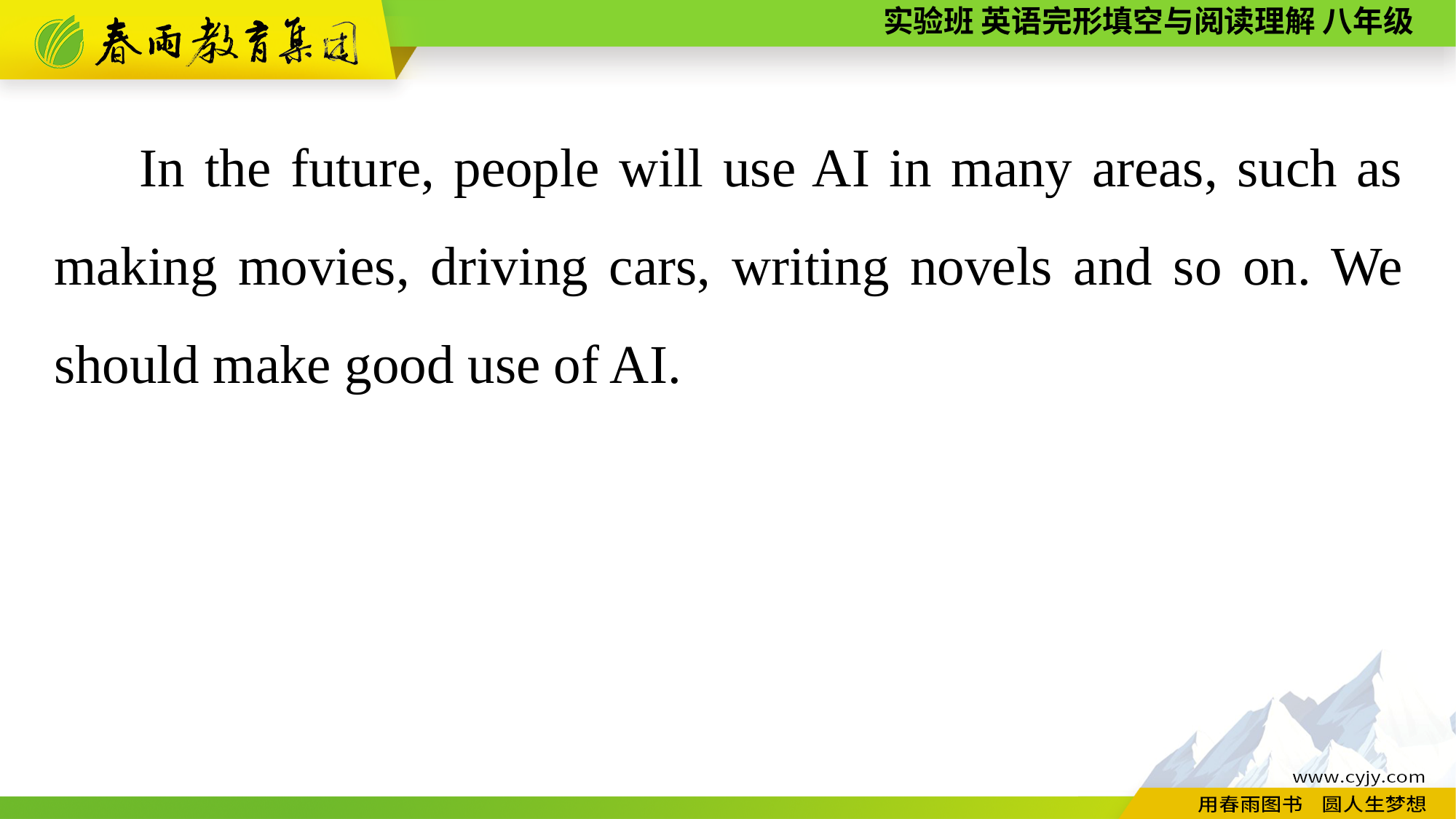

In the future, people will use AI in many areas, such as making movies, driving cars, writing novels and so on. We should make good use of AI.